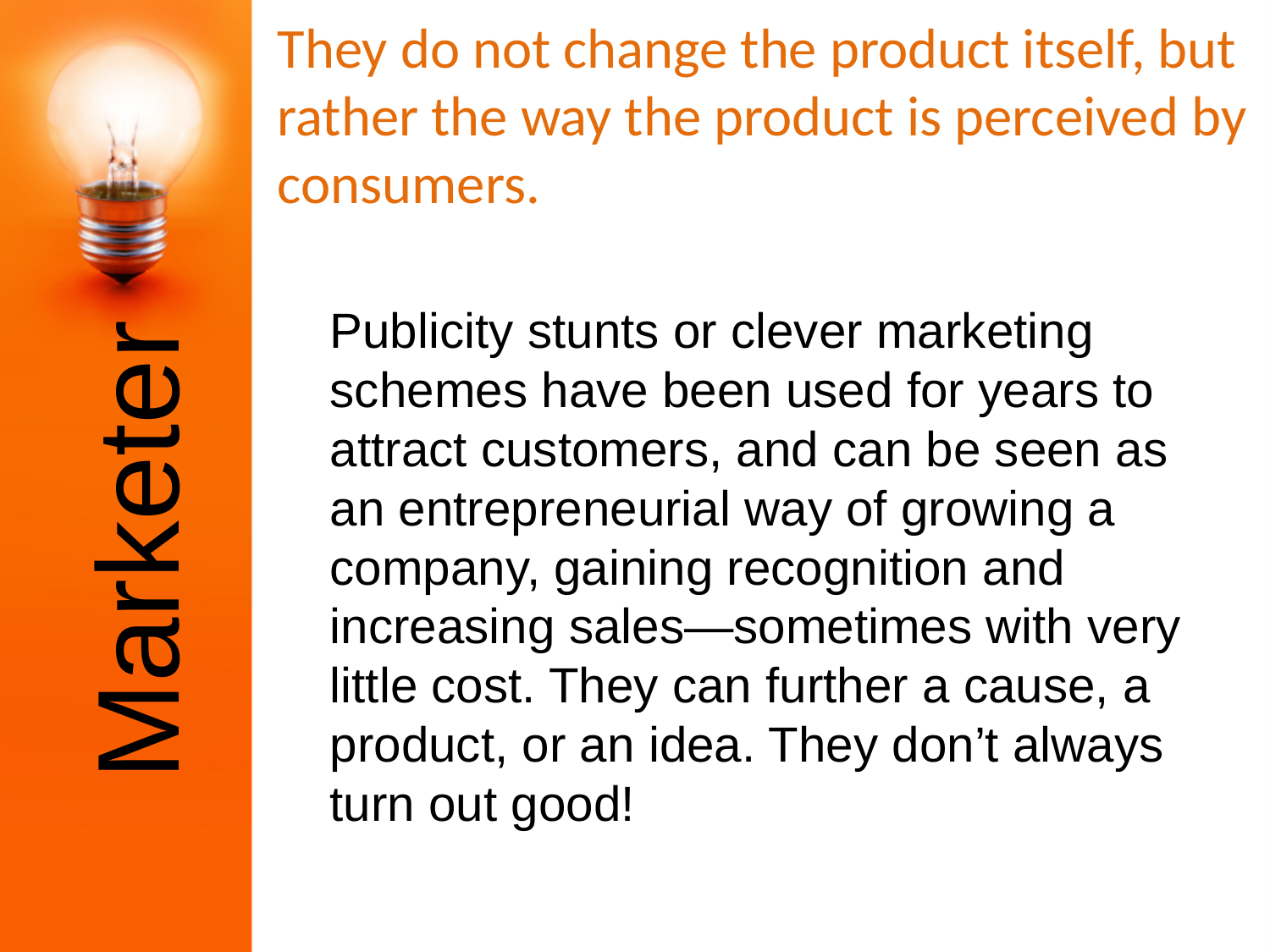

They do not change the product itself, but rather the way the product is perceived by consumers.

Publicity stunts or clever marketing schemes have been used for years to attract customers, and can be seen as an entrepreneurial way of growing a company, gaining recognition and increasing sales—sometimes with very little cost. They can further a cause, a product, or an idea. They don’t always turn out good!

# Marketer
ProShade